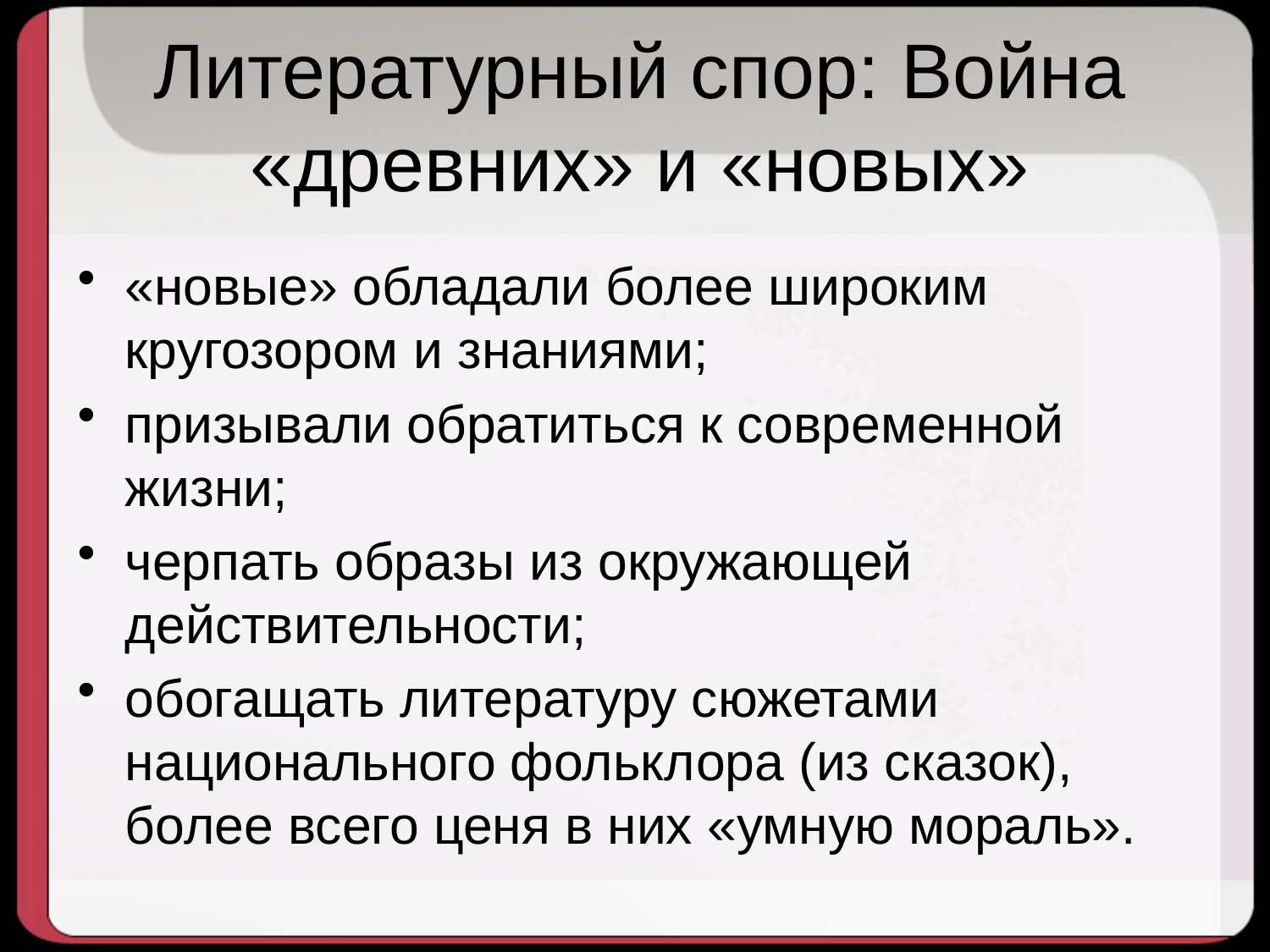

# Литературный спор: Война «древних» и «новых»
«новые» обладали более широким кругозором и знаниями;
призывали обратиться к современной жизни;
черпать образы из окружающей действительности;
обогащать литературу сюжетами национального фольклора (из сказок), более всего ценя в них «умную мораль».